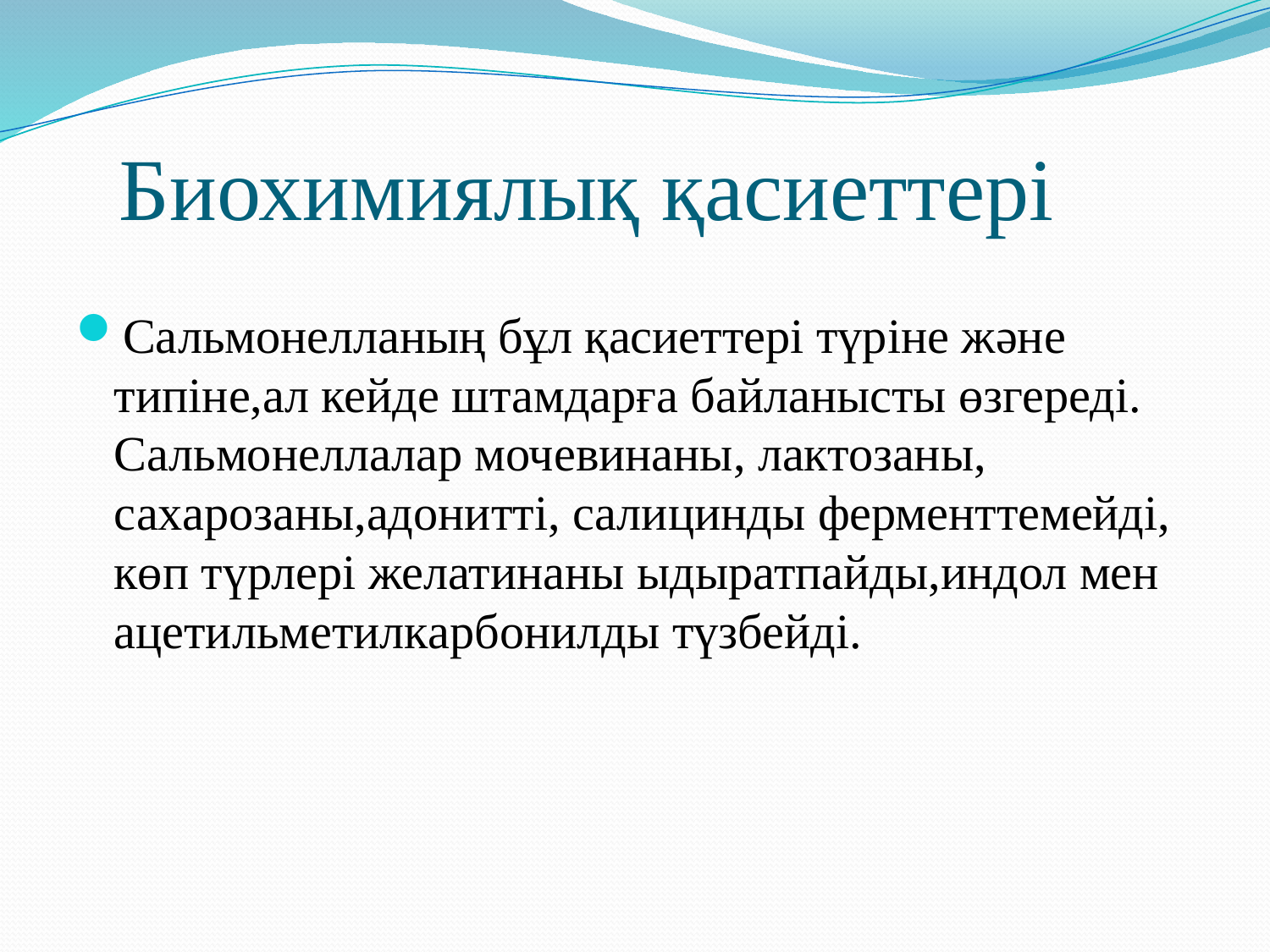

# Биохимиялық қасиеттері
Сальмонелланың бұл қасиеттері түріне және типіне,ал кейде штамдарға байланысты өзгереді. Сальмонеллалар мочевинаны, лактозаны, сахарозаны,адонитті, салицинды ферменттемейді, көп түрлері желатинаны ыдыратпайды,индол мен ацетильметилкарбонилды түзбейді.